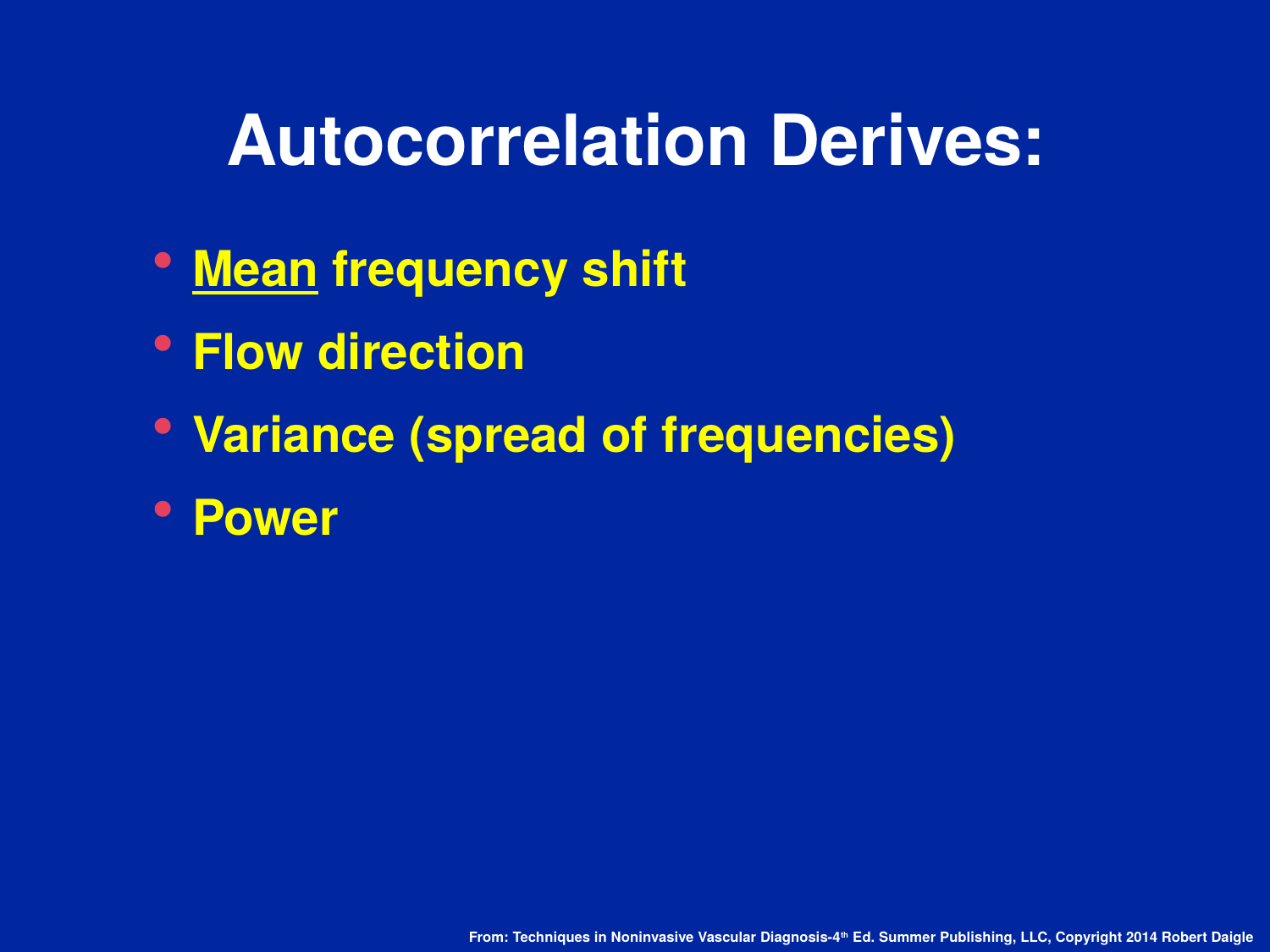

# Autocorrelation Derives:
Mean frequency shift
Flow direction
Variance (spread of frequencies)
Power